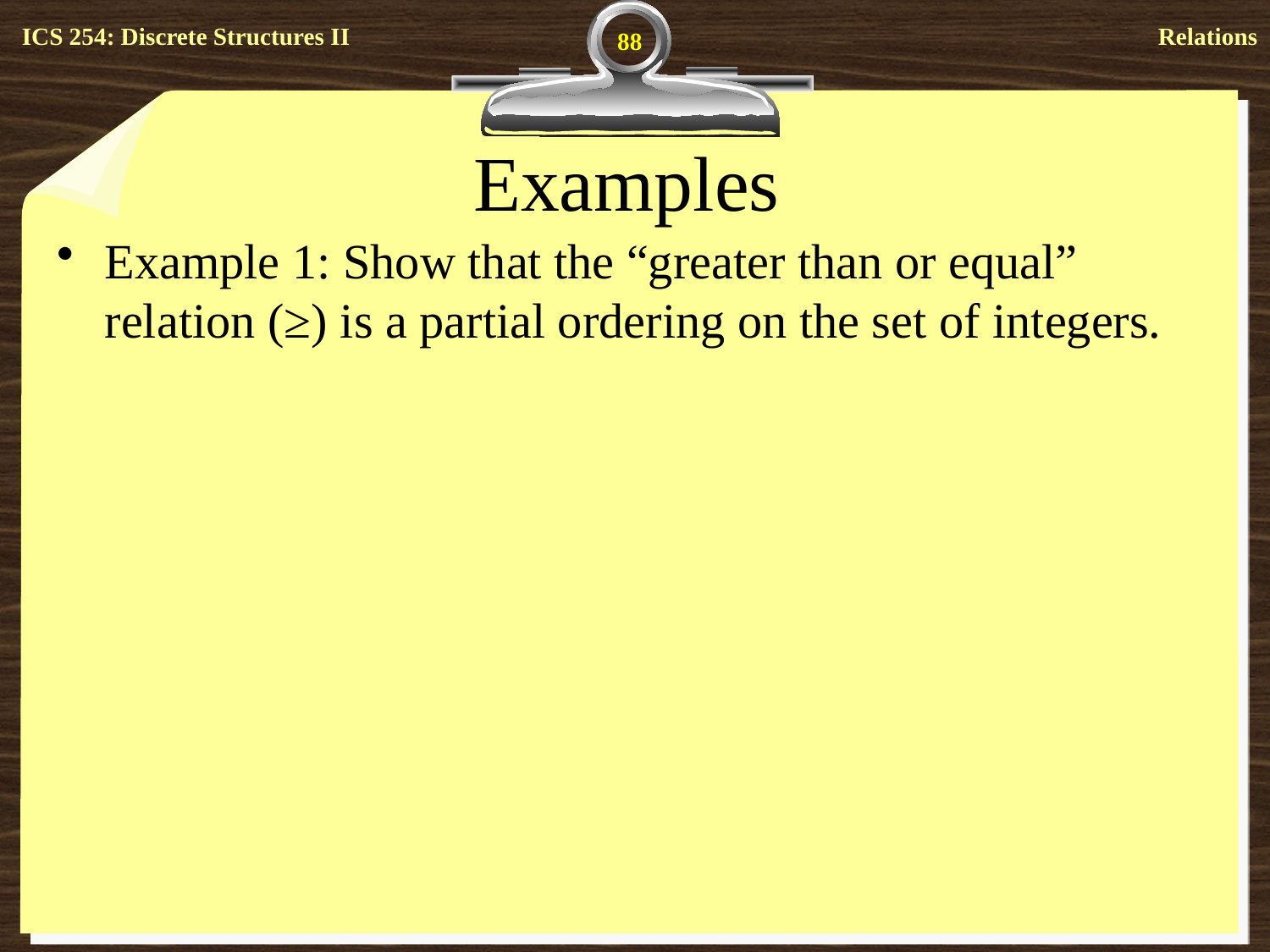

88
# Examples
Example 1: Show that the “greater than or equal” relation (≥) is a partial ordering on the set of integers.